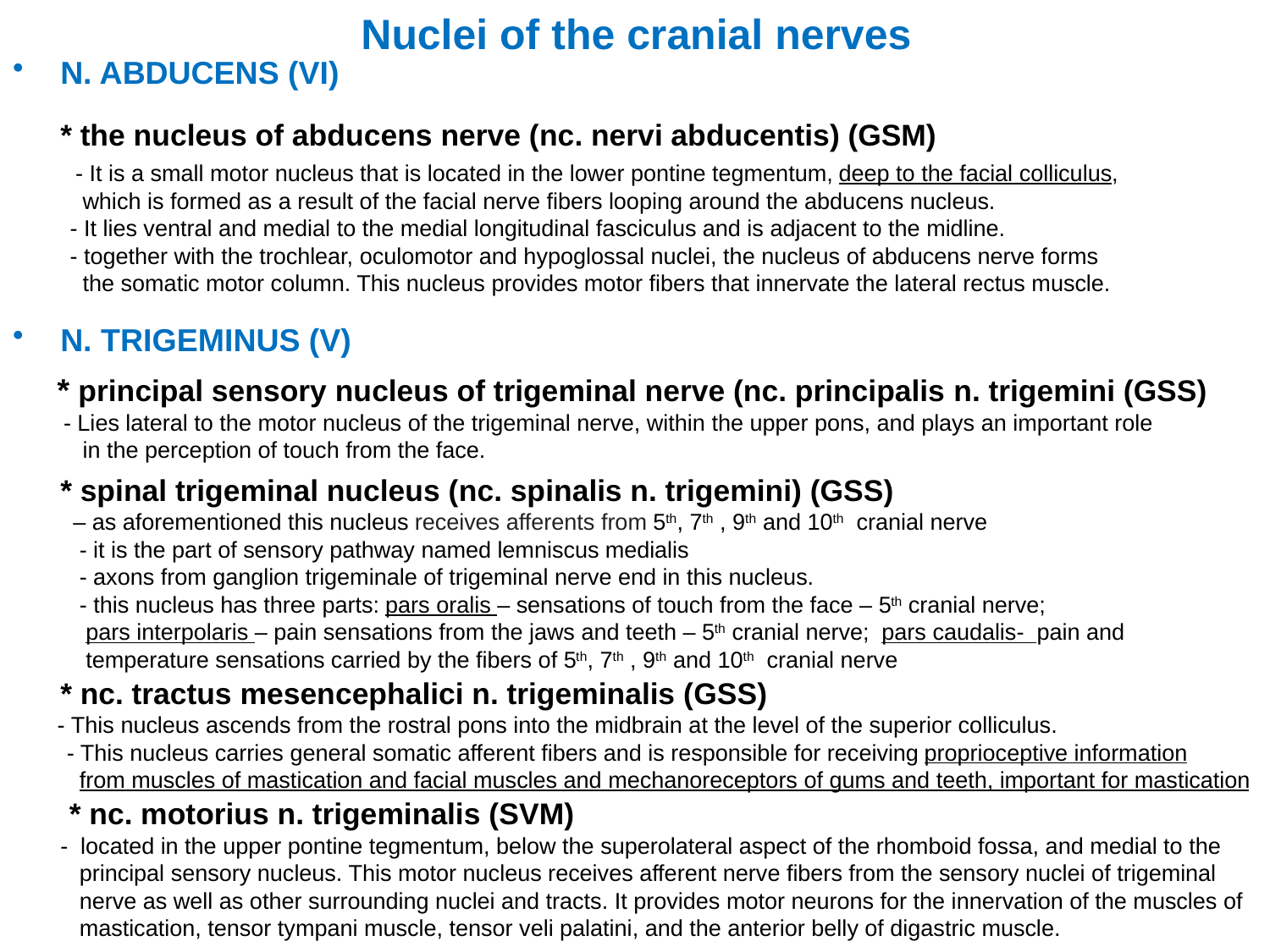

Nuclei of the cranial nerves
N. ABDUCENS (VI)
	* the nucleus of abducens nerve (nc. nervi abducentis) (GSM)
         - It is a small motor nucleus that is located in the lower pontine tegmentum, deep to the facial colliculus,
           which is formed as a result of the facial nerve fibers looping around the abducens nucleus.
         - It lies ventral and medial to the medial longitudinal fasciculus and is adjacent to the midline.
         - together with the trochlear, oculomotor and hypoglossal nuclei, the nucleus of abducens nerve forms
           the somatic motor column. This nucleus provides motor fibers that innervate the lateral rectus muscle.
N. TRIGEMINUS (V)
     * principal sensory nucleus of trigeminal nerve (nc. principalis n. trigemini (GSS)
        - Lies lateral to the motor nucleus of the trigeminal nerve, within the upper pons, and plays an important role
           in the perception of touch from the face.
	* spinal trigeminal nucleus (nc. spinalis n. trigemini) (GSS)
  – as aforementioned this nucleus receives afferents from 5th, 7th , 9th and 10th  cranial nerve
   - it is the part of sensory pathway named lemniscus medialis
   - axons from ganglion trigeminale of trigeminal nerve end in this nucleus.
   - this nucleus has three parts: pars oralis – sensations of touch from the face – 5th cranial nerve;
    pars interpolaris – pain sensations from the jaws and teeth – 5th cranial nerve;  pars caudalis-  pain and
    temperature sensations carried by the fibers of 5th, 7th , 9th and 10th  cranial nerve
	* nc. tractus mesencephalici n. trigeminalis (GSS)
       - This nucleus ascends from the rostral pons into the midbrain at the level of the superior colliculus.
 - This nucleus carries general somatic afferent fibers and is responsible for receiving proprioceptive information
   from muscles of mastication and facial muscles and mechanoreceptors of gums and teeth, important for mastication
	 * nc. motorius n. trigeminalis (SVM)
-  located in the upper pontine tegmentum, below the superolateral aspect of the rhomboid fossa, and medial to the
   principal sensory nucleus. This motor nucleus receives afferent nerve fibers from the sensory nuclei of trigeminal
   nerve as well as other surrounding nuclei and tracts. It provides motor neurons for the innervation of the muscles of
   mastication, tensor tympani muscle, tensor veli palatini, and the anterior belly of digastric muscle.